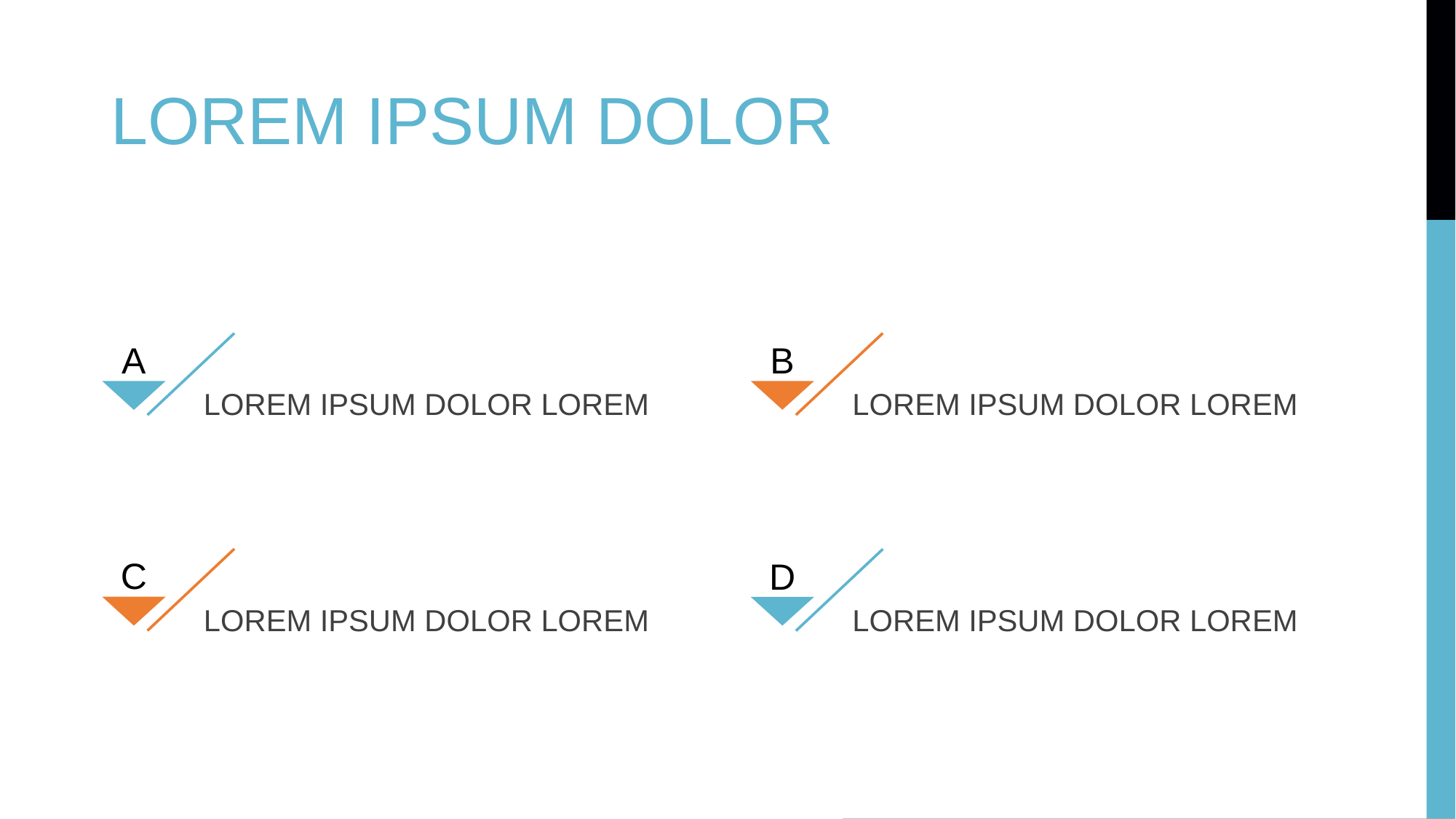

LOREM IPSUM DOLOR
B
LOREM IPSUM DOLOR LOREM

A
LOREM IPSUM DOLOR LOREM

C
LOREM IPSUM DOLOR LOREM

D
LOREM IPSUM DOLOR LOREM